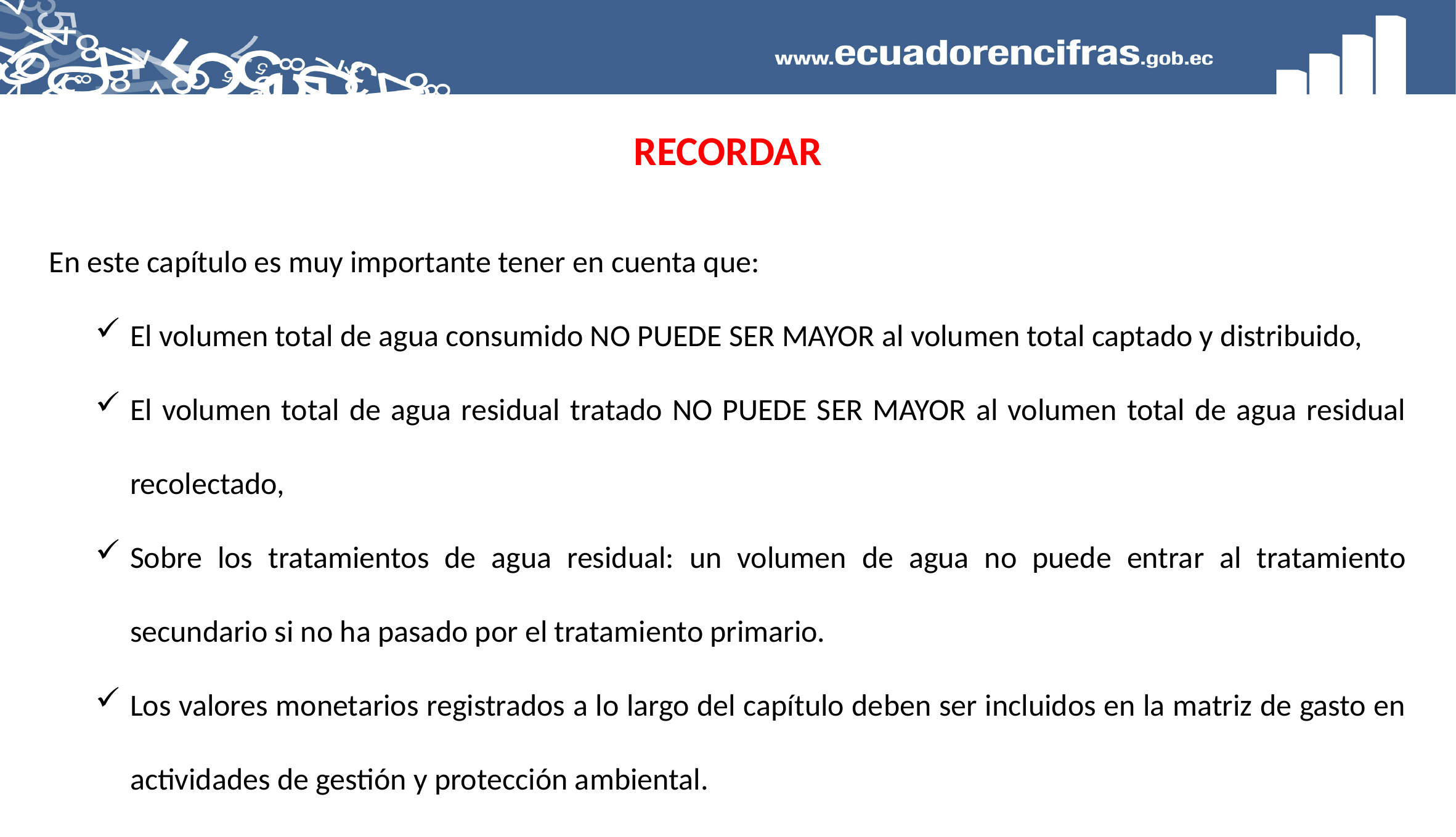

RECORDAR
En este capítulo es muy importante tener en cuenta que:
El volumen total de agua consumido NO PUEDE SER MAYOR al volumen total captado y distribuido,
El volumen total de agua residual tratado NO PUEDE SER MAYOR al volumen total de agua residual recolectado,
Sobre los tratamientos de agua residual: un volumen de agua no puede entrar al tratamiento secundario si no ha pasado por el tratamiento primario.
Los valores monetarios registrados a lo largo del capítulo deben ser incluidos en la matriz de gasto en actividades de gestión y protección ambiental.